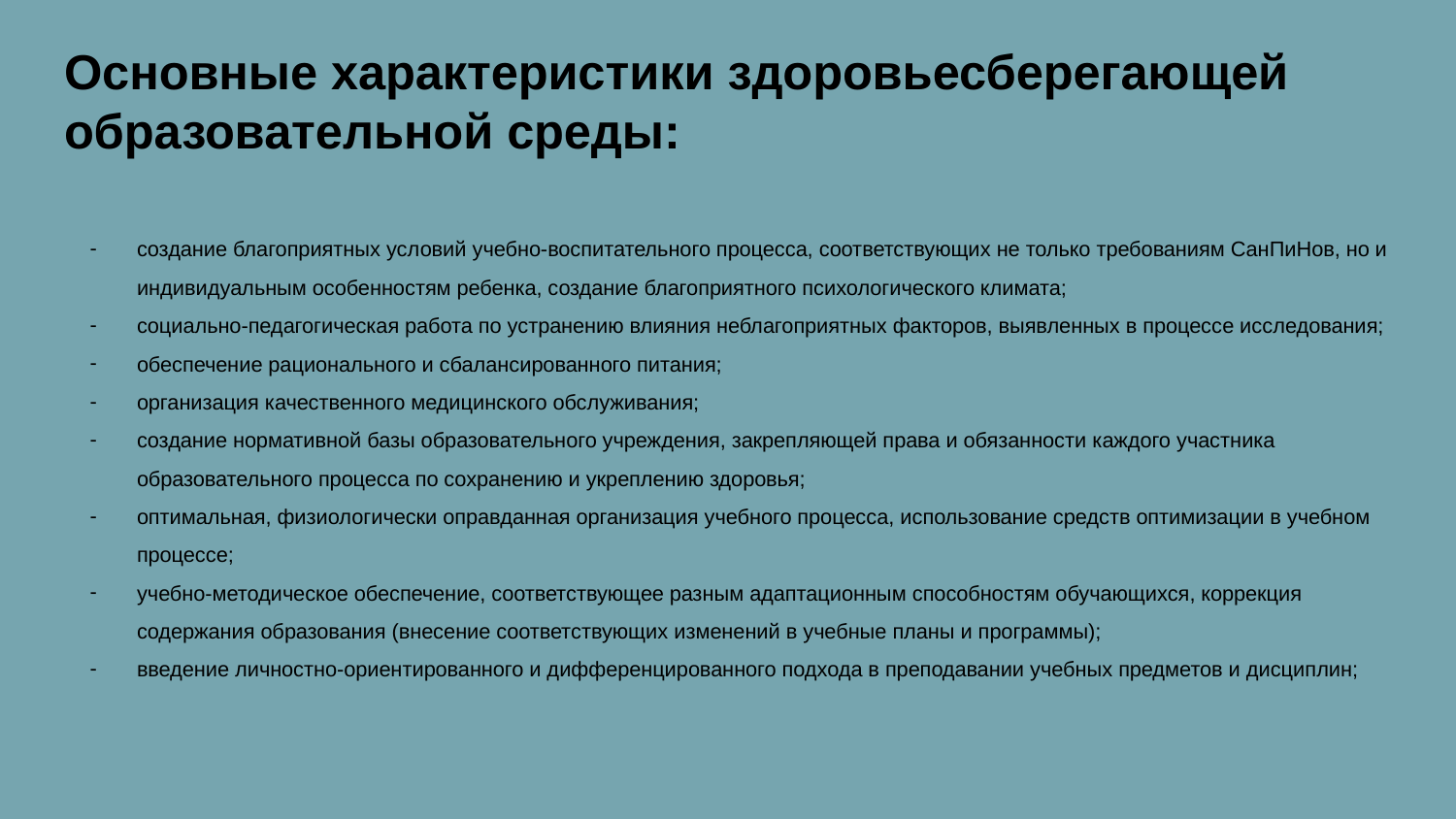

# Основные характеристики здоровьесберегающей образовательной среды:
создание благоприятных условий учебно-воспитательного процесса, соответствующих не только требованиям СанПиНов, но и индивидуальным особенностям ребенка, создание благоприятного психологического климата;
социально-педагогическая работа по устранению влияния неблагоприятных факторов, выявленных в процессе исследования;
обеспечение рационального и сбалансированного питания;
организация качественного медицинского обслуживания;
создание нормативной базы образовательного учреждения, закрепляющей права и обязанности каждого участника образовательного процесса по сохранению и укреплению здоровья;
оптимальная, физиологически оправданная организация учебного процесса, использование средств оптимизации в учебном процессе;
учебно-методическое обеспечение, соответствующее разным адаптационным способностям обучающихся, коррекция содержания образования (внесение соответствующих изменений в учебные планы и программы);
введение личностно-ориентированного и дифференцированного подхода в преподавании учебных предметов и дисциплин;